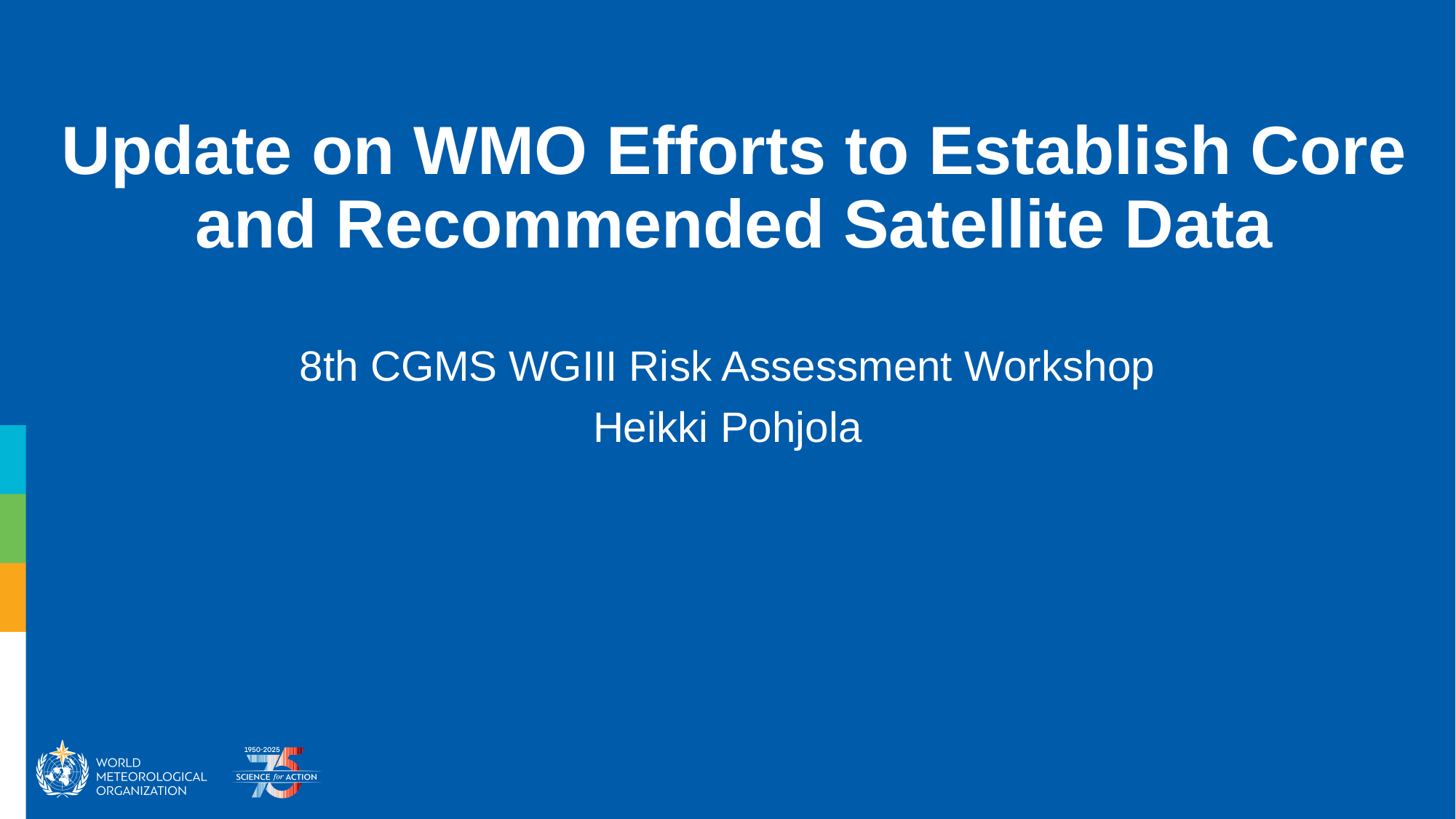

# Update on WMO Efforts to Establish Core and Recommended Satellite Data
8th CGMS WGIII Risk Assessment Workshop
Heikki Pohjola